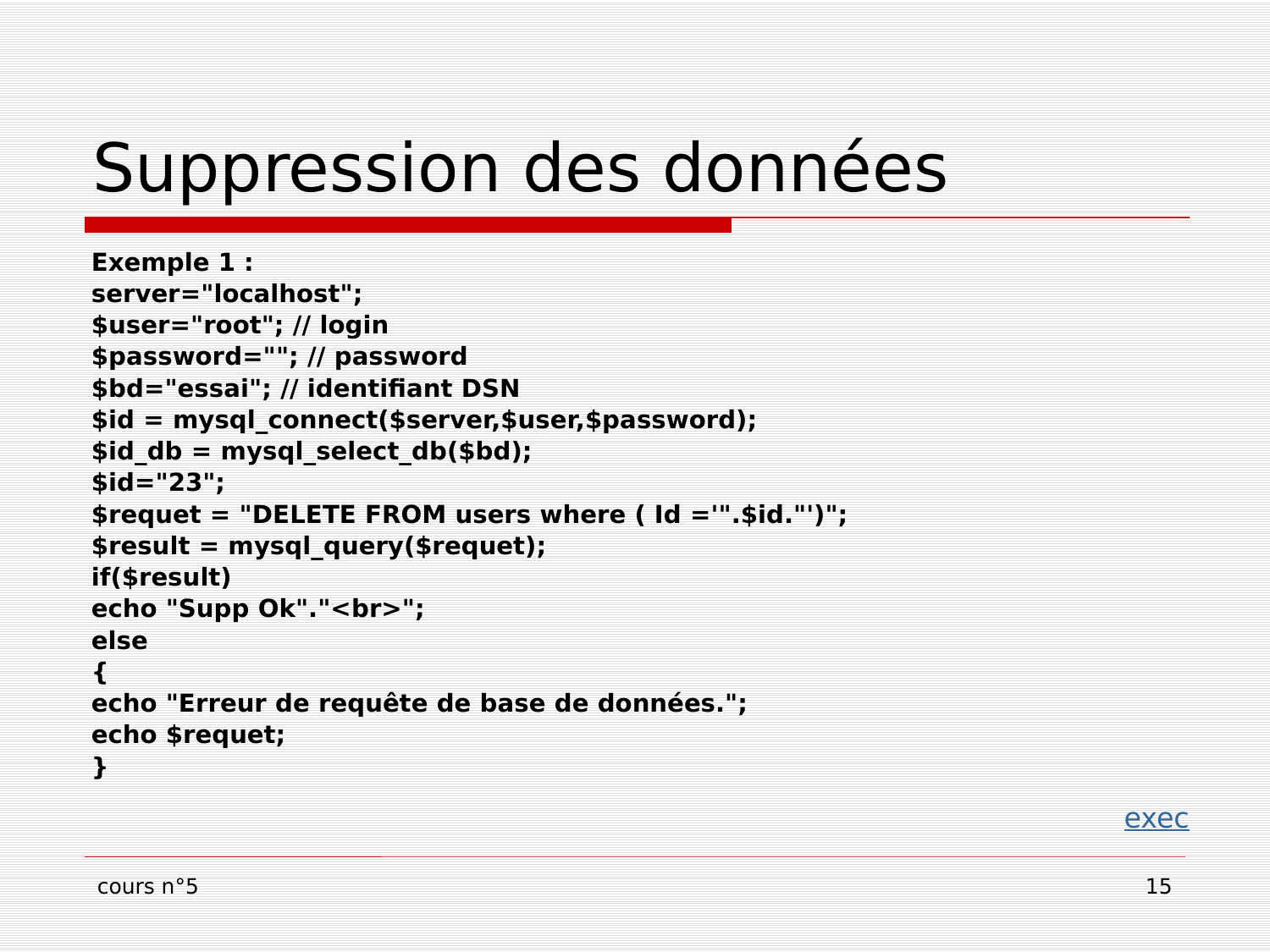

# Suppression des données
Exemple 1 :
server="localhost";
$user="root"; // login
$password=""; // password
$bd="essai"; // identifiant DSN
$id = mysql_connect($server,$user,$password);
$id_db = mysql_select_db($bd);
$id="23";
$requet = "DELETE FROM users where ( Id ='".$id."')";
$result = mysql_query($requet);
if($result)
echo "Supp Ok"."<br>";
else
{
echo "Erreur de requête de base de données.";
echo $requet;
}
exec
cours n°5
15